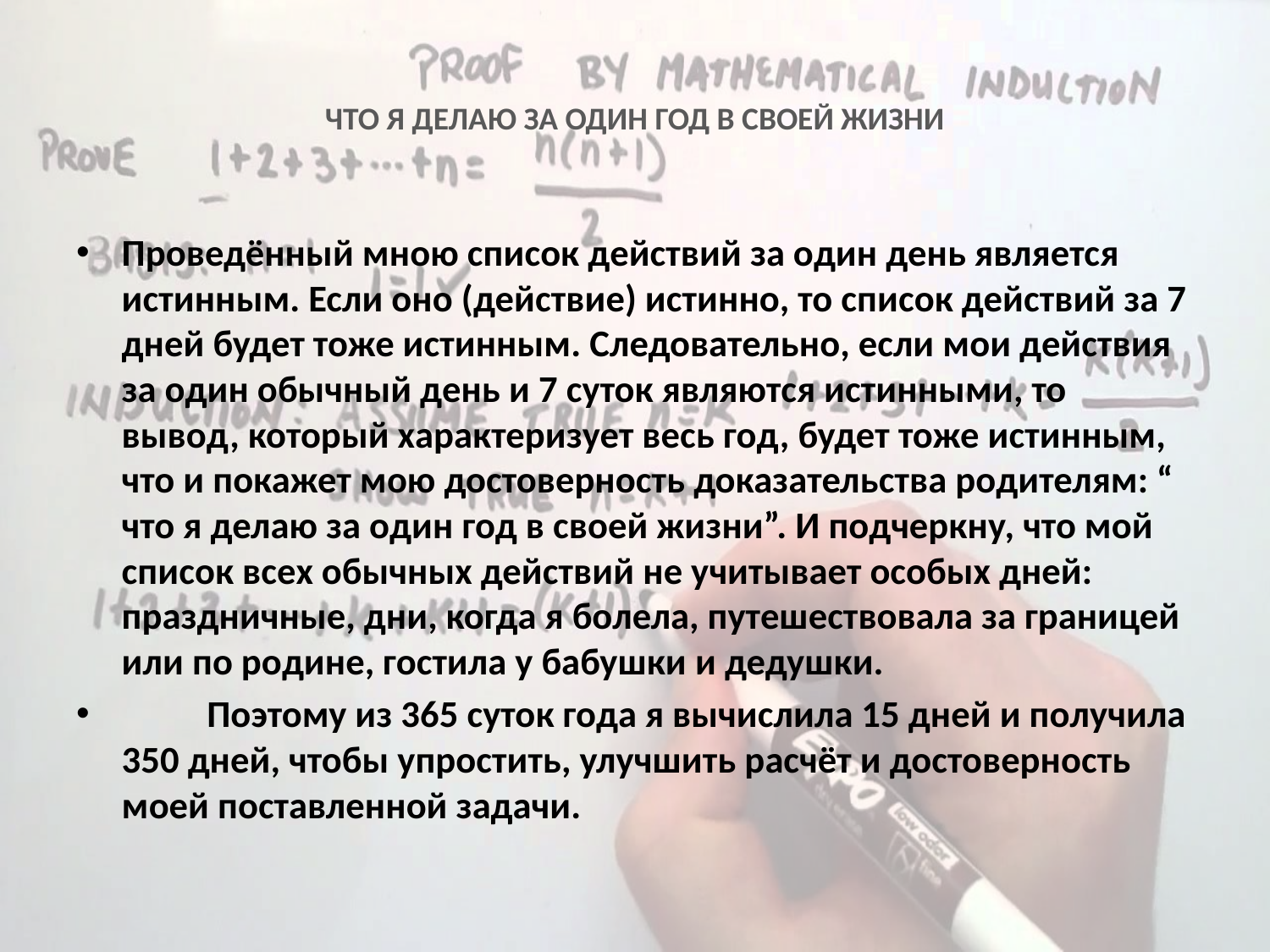

# ЧТО Я ДЕЛАЮ ЗА ОДИН ГОД В СВОЕЙ ЖИЗНИ
Проведённый мною список действий за один день является истинным. Если оно (действие) истинно, то список действий за 7 дней будет тоже истинным. Следовательно, если мои действия за один обычный день и 7 суток являются истинными, то вывод, который характеризует весь год, будет тоже истинным, что и покажет мою достоверность доказательства родителям: “ что я делаю за один год в своей жизни”. И подчеркну, что мой список всех обычных действий не учитывает особых дней: праздничные, дни, когда я болела, путешествовала за границей или по родине, гостила у бабушки и дедушки.
	Поэтому из 365 суток года я вычислила 15 дней и получила 350 дней, чтобы упростить, улучшить расчёт и достоверность моей поставленной задачи.